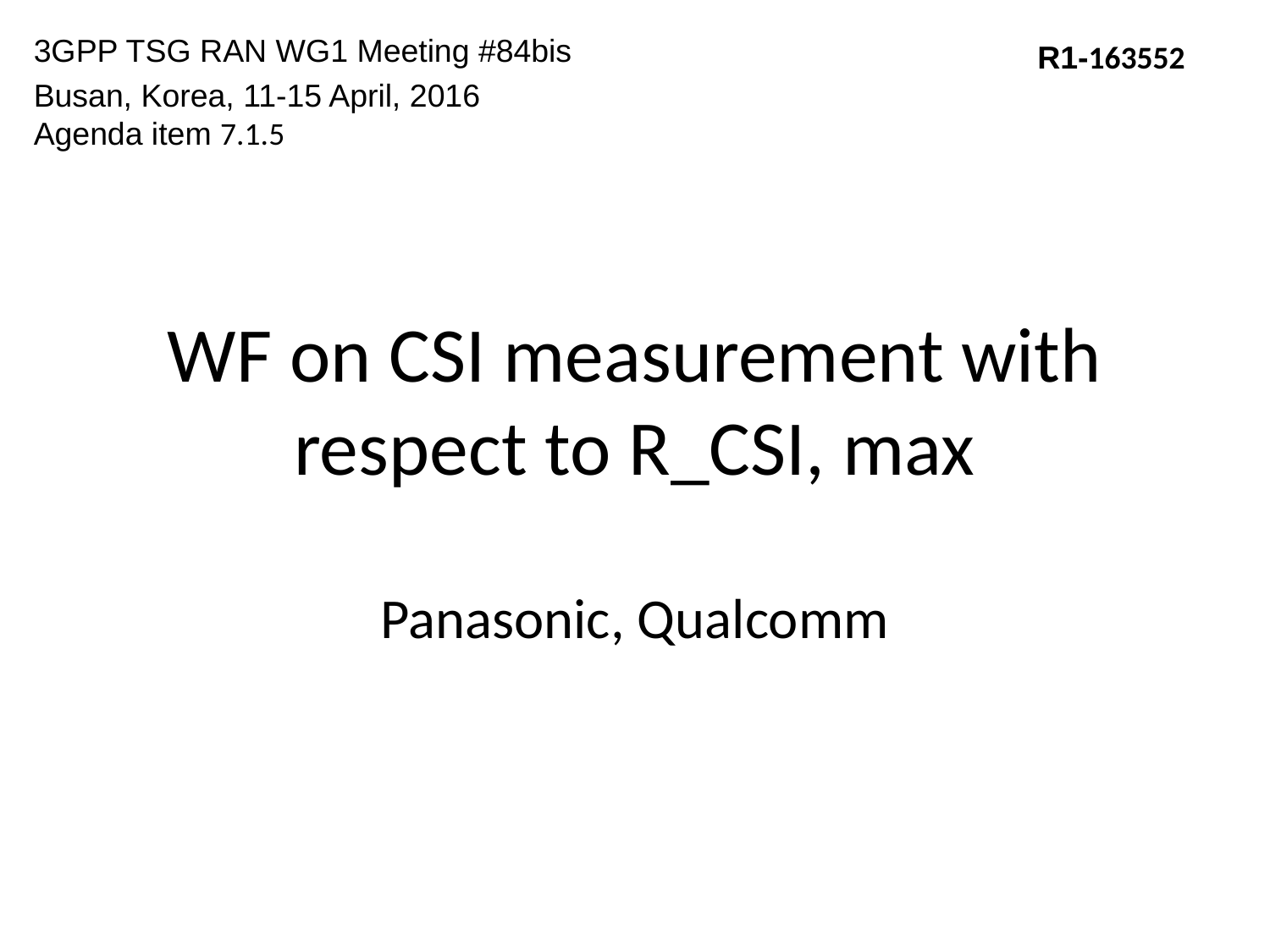

3GPP TSG RAN WG1 Meeting #84bis
Busan, Korea, 11-15 April, 2016
Agenda item 7.1.5
R1-163552
# WF on CSI measurement with respect to R_CSI, max
Panasonic, Qualcomm